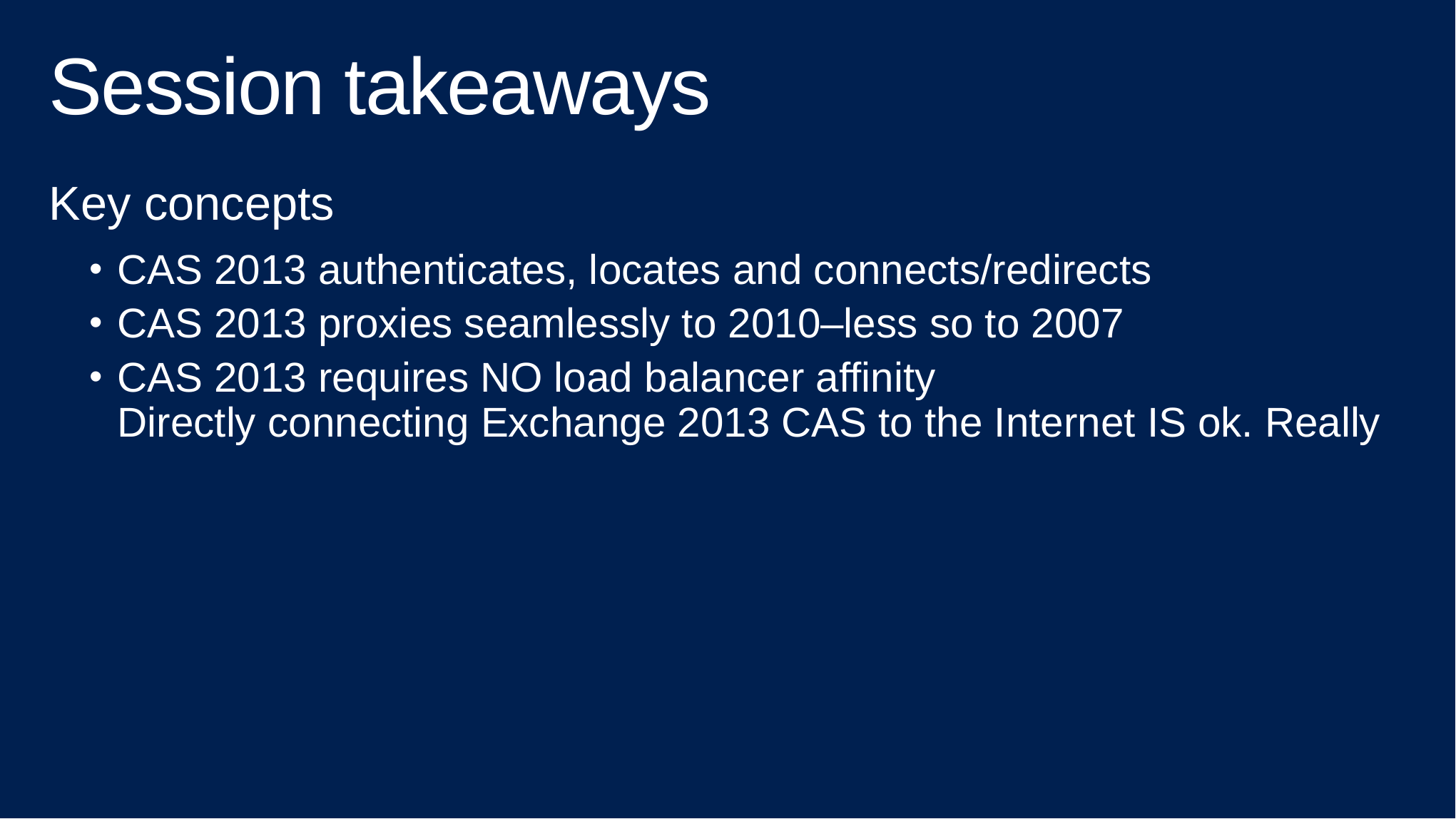

# Session takeaways
Key concepts
CAS 2013 authenticates, locates and connects/redirects
CAS 2013 proxies seamlessly to 2010–less so to 2007
CAS 2013 requires NO load balancer affinity
Directly connecting Exchange 2013 CAS to the Internet IS ok. Really